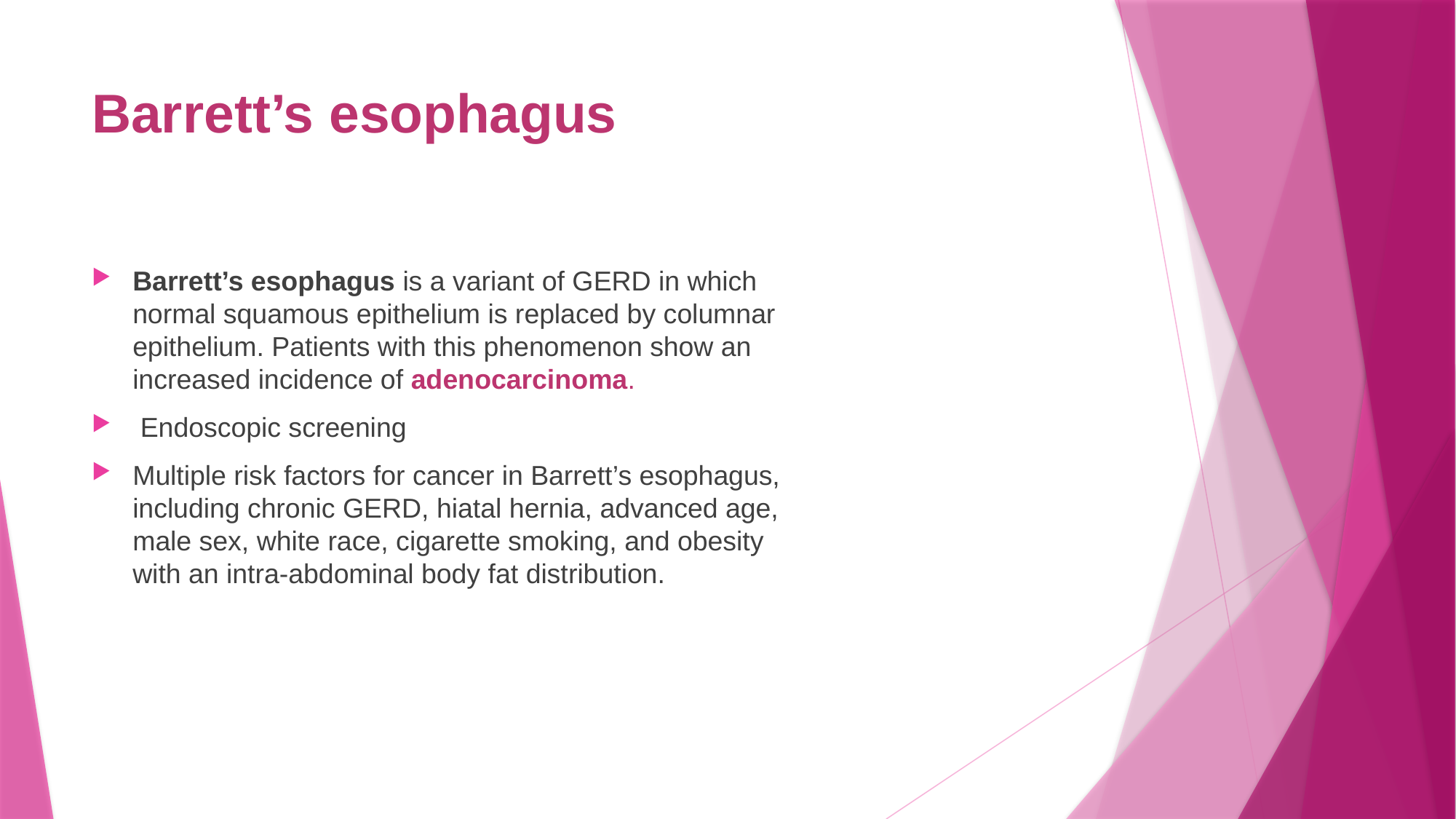

# Barrett’s esophagus
Barrett’s esophagus is a variant of GERD in which normal squamous epithelium is replaced by columnar epithelium. Patients with this phenomenon show an increased incidence of adenocarcinoma.
 Endoscopic screening
Multiple risk factors for cancer in Barrett’s esophagus, including chronic GERD, hiatal hernia, advanced age, male sex, white race, cigarette smoking, and obesity with an intra-abdominal body fat distribution.